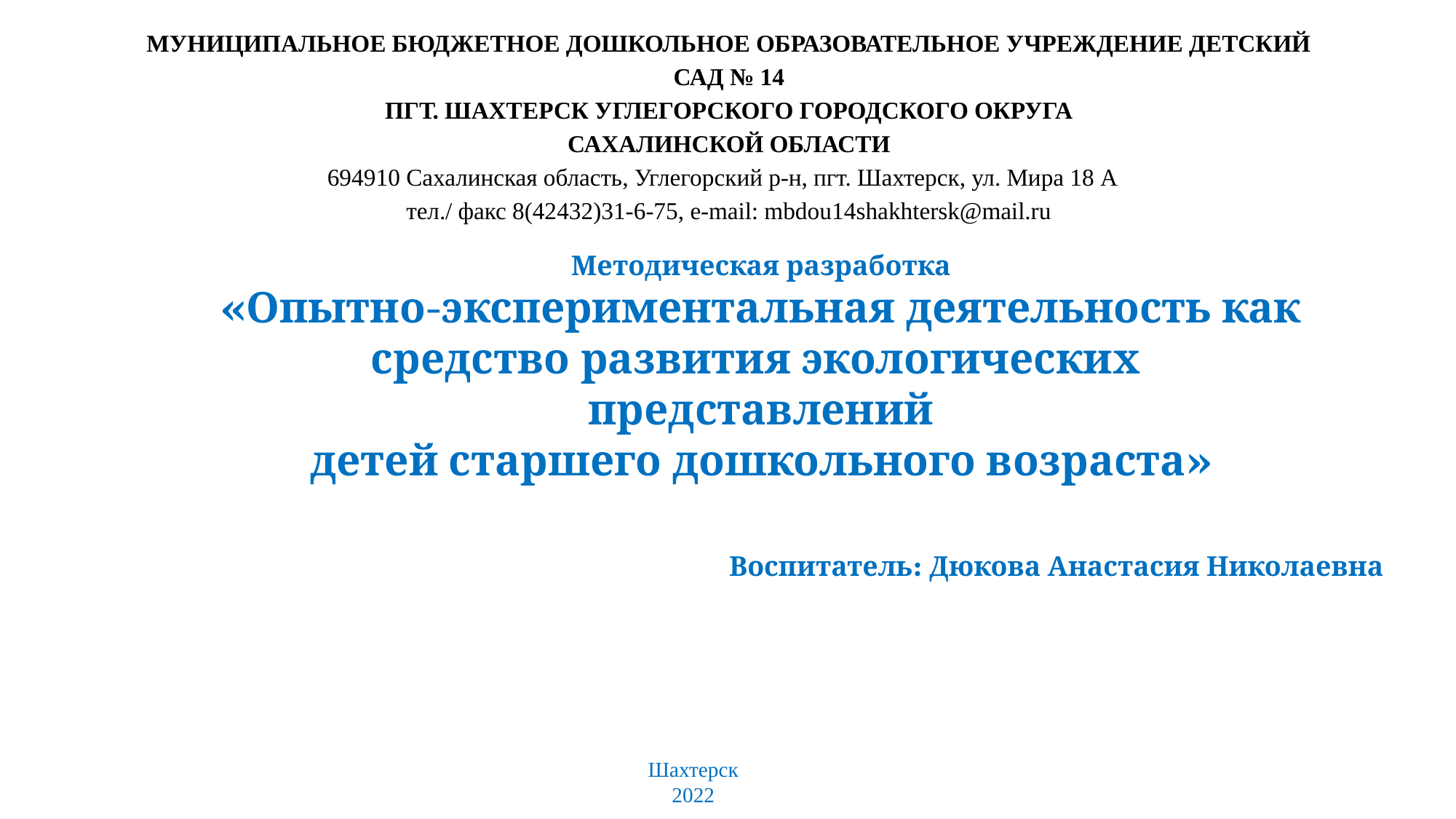

МУНИЦИПАЛЬНОЕ БЮДЖЕТНОЕ ДОШКОЛЬНОЕ ОБРАЗОВАТЕЛЬНОЕ УЧРЕЖДЕНИЕ ДЕТСКИЙ САД № 14
ПГТ. ШАХТEРСК УГЛЕГОРСКОГО ГОРОДСКОГО ОКРУГА
САХАЛИНСКОЙ ОБЛАСТИ
694910 Сахалинская область, Углегорский р-н, пгт. Шахтерск, ул. Мира 18 А
тел./ факс 8(42432)31-6-75, e-mail: mbdou14shakhtersk@mail.ru

Методическая разработка
«Опытно-экспериментальная деятельность как средство развития экологических
представлений
детей старшего дошкольного возраста»

Воспитатель: Дюкова Анастасия Николаевна
Шахтерск
2022